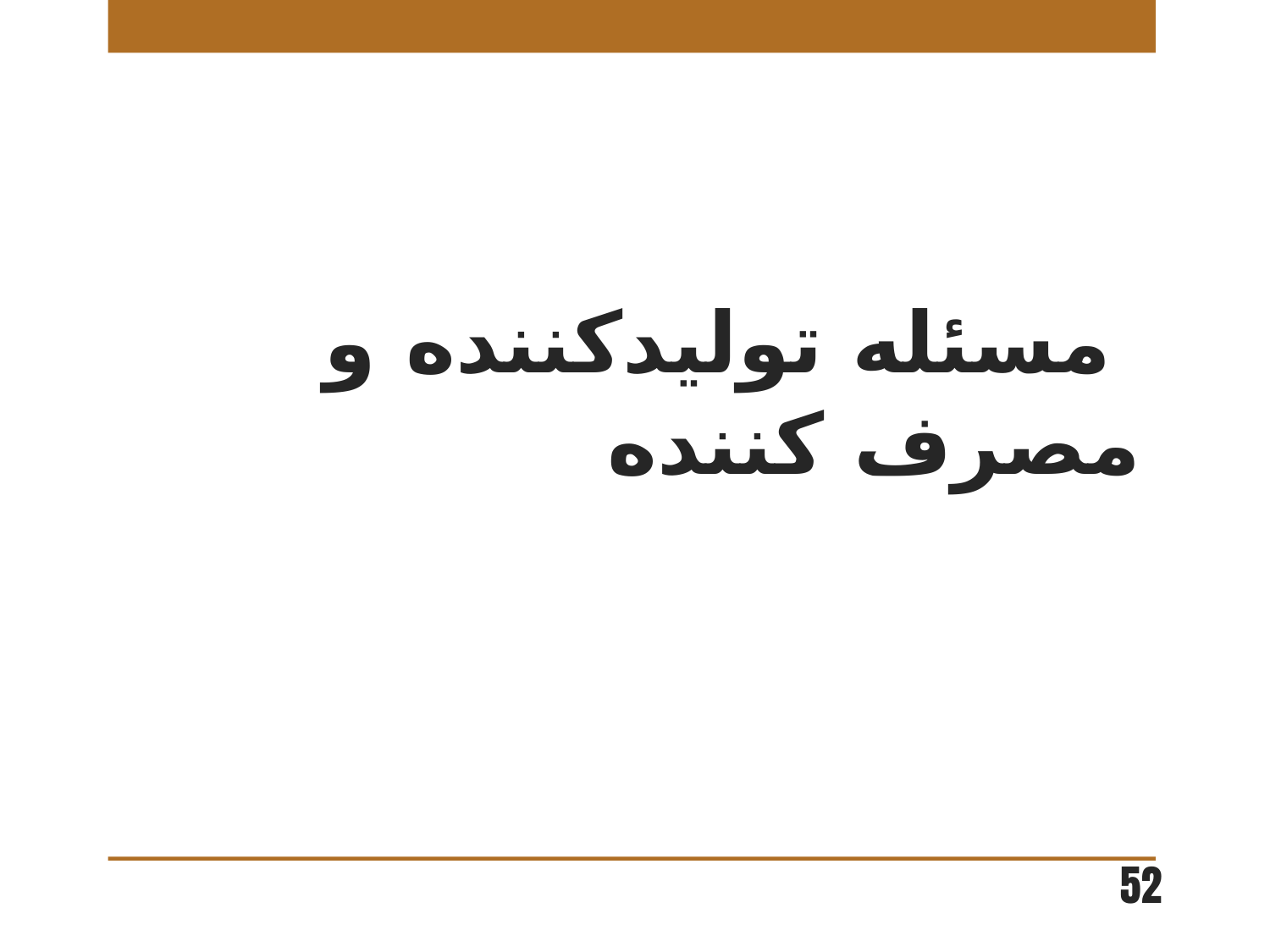

# مسئله توليدكننده و مصرف كننده
52